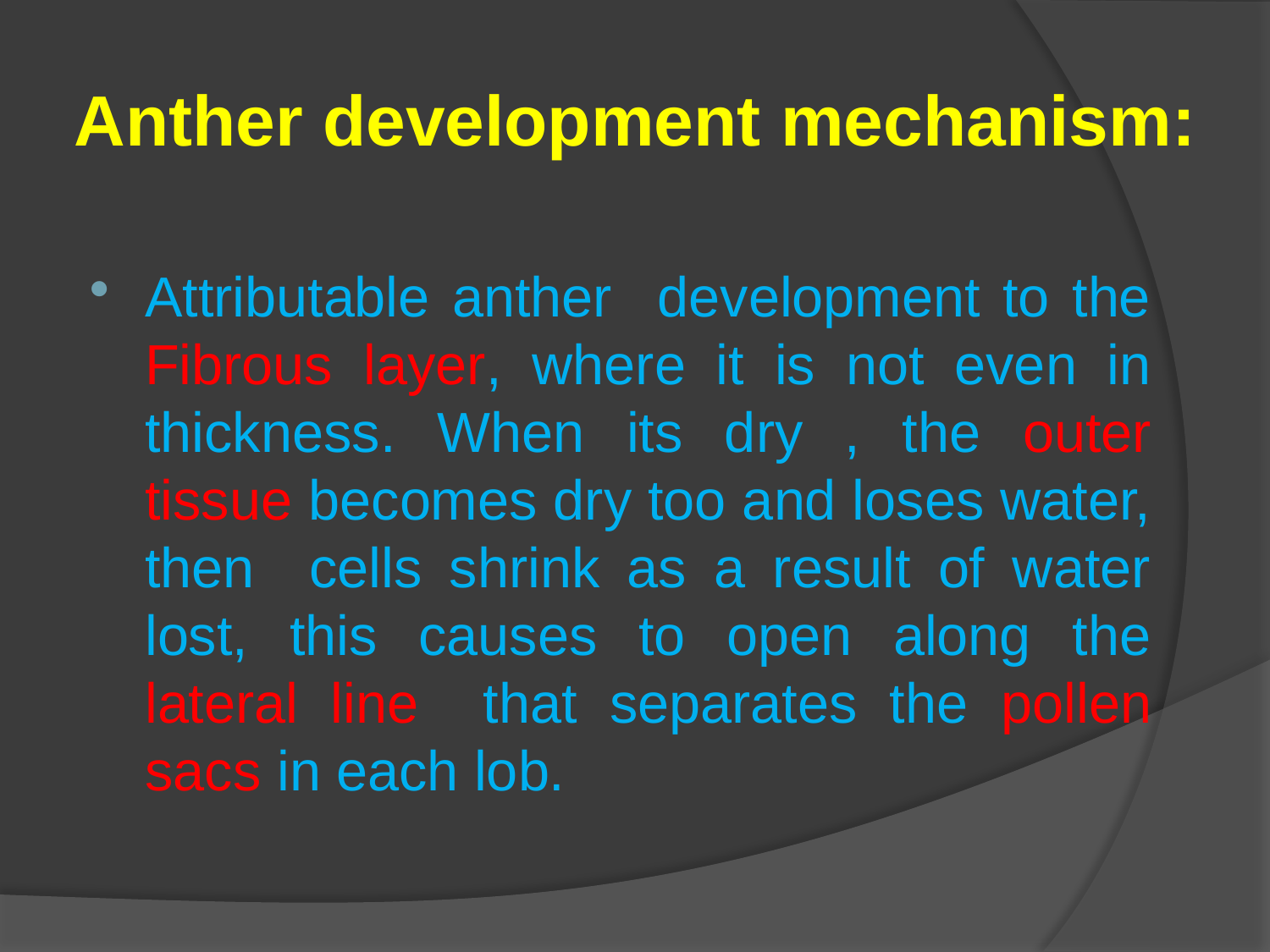

# Anther development mechanism:
Attributable anther  development to the Fibrous layer, where it is not even in thickness. When its dry , the outer tissue becomes dry too and loses water, then  cells shrink as a result of water lost, this causes to open along the lateral line  that separates the pollen sacs in each lob.